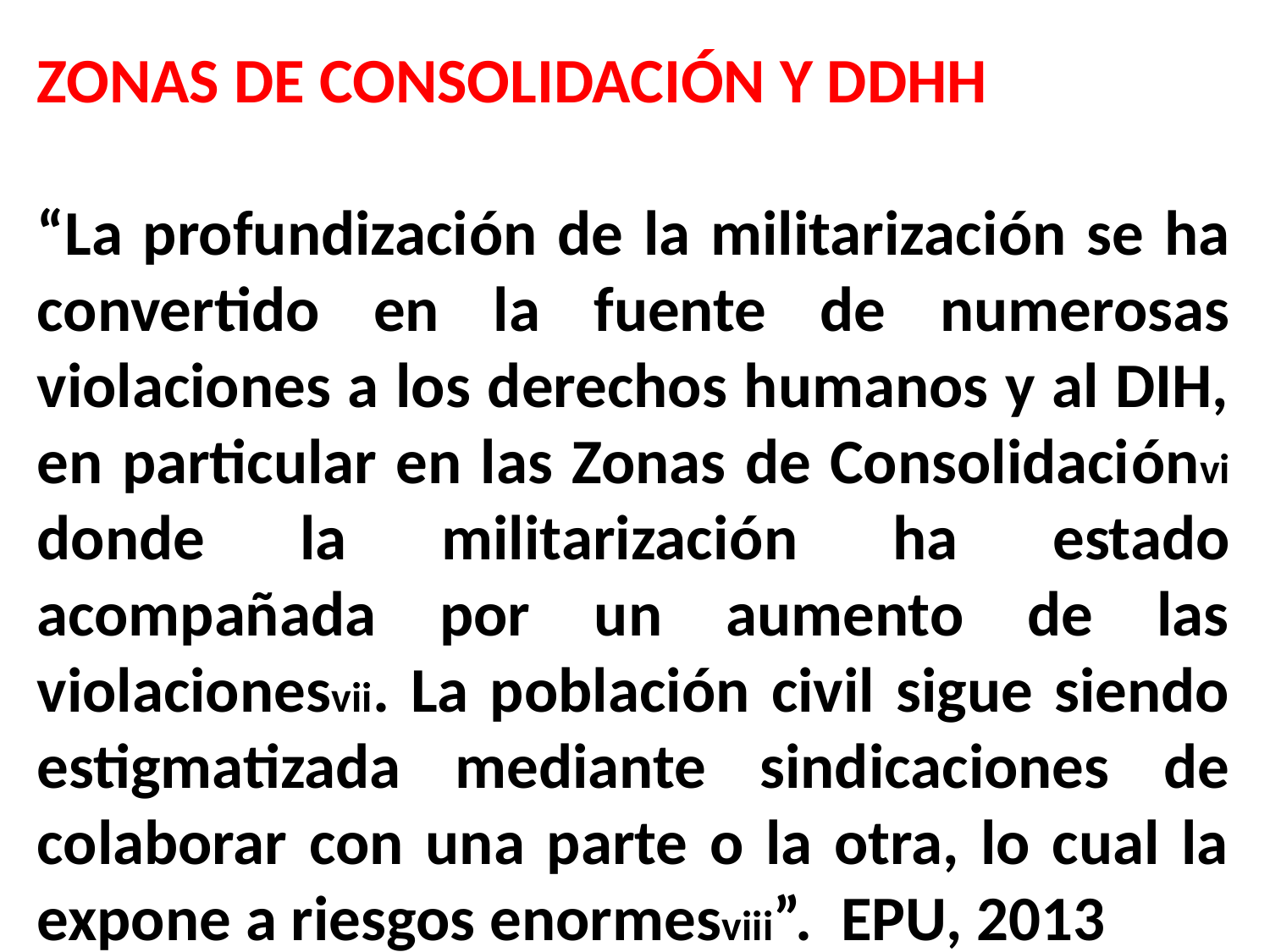

ZONAS DE CONSOLIDACIÓN Y DDHH

“La profundización de la militarización se ha convertido en la fuente de numerosas violaciones a los derechos humanos y al DIH, en particular en las Zonas de Consolidaciónvi donde la militarización ha estado acompañada por un aumento de las violacionesvii. La población civil sigue siendo estigmatizada mediante sindicaciones de colaborar con una parte o la otra, lo cual la expone a riesgos enormesviii”.  EPU, 2013
“”